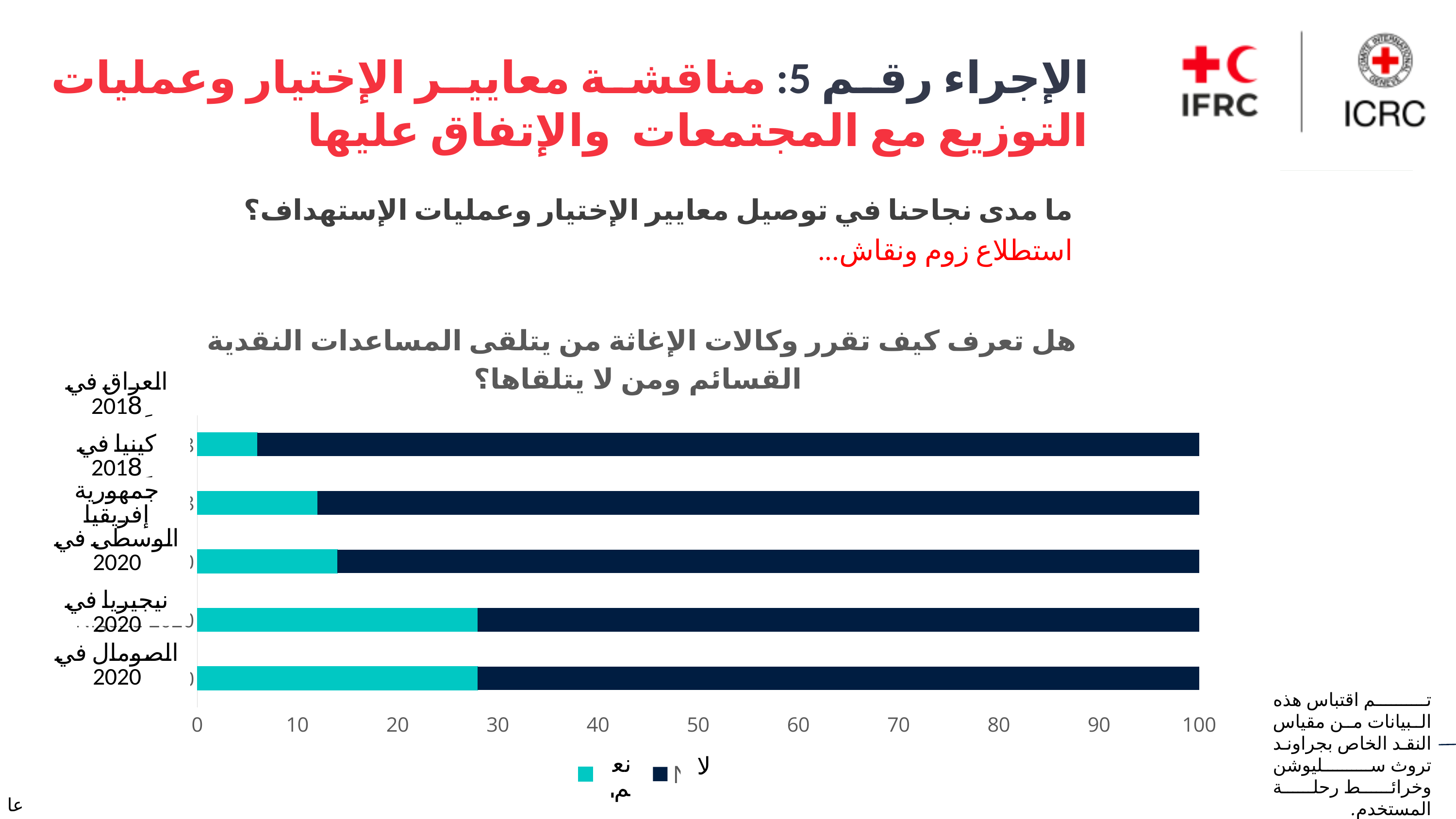

الإجراء رقم 5: مناقشة معايير الإختيار وعمليات التوزيع مع المجتمعات  والإتفاق عليها
ما مدى نجاحنا في توصيل معايير الإختيار وعمليات الإستهداف؟
استطلاع زوم ونقاش...

### Chart: هل تعرف كيف تقرر وكالات الإغاثة من يتلقى المساعدات النقدية القسائم ومن لا يتلقاها؟

| Category | Yes | No |
|---|---|---|
| Somalia 2020 | 28.0 | 72.0 |
| Nigeria 2020 | 28.0 | 72.0 |
| CAR 2020 | 14.0 | 86.0 |
| Kenya 2018 | 12.0 | 88.0 |
| Iraq 2018 | 6.0 | 94.0 |
تم اقتباس هذه البيانات من مقياس النقد الخاص بجراوند تروث سليوشن وخرائط رحلة المستخدم.
عام